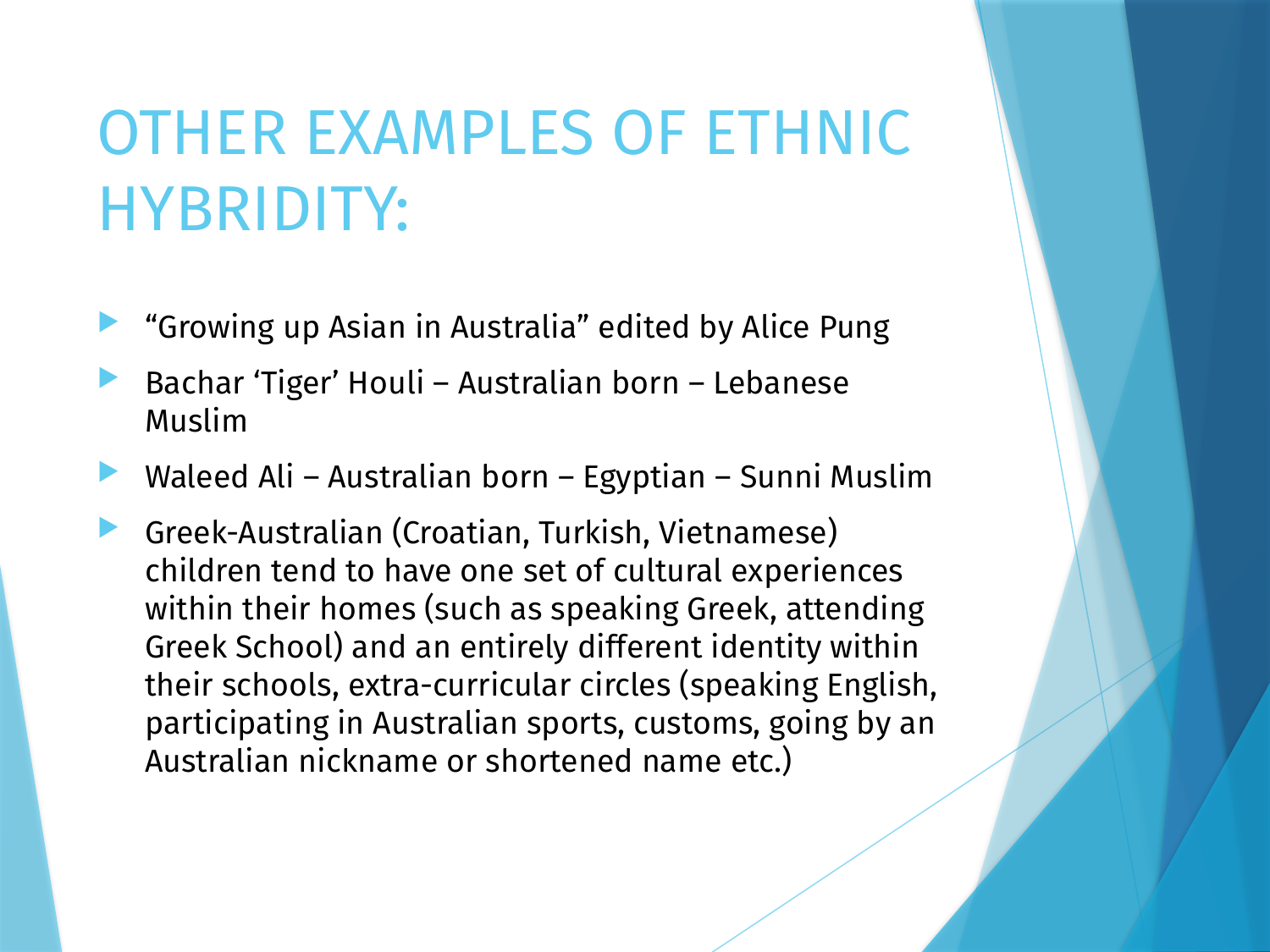

# OTHER EXAMPLES OF ETHNIC HYBRIDITY:
“Growing up Asian in Australia” edited by Alice Pung
Bachar ‘Tiger’ Houli – Australian born – Lebanese Muslim
Waleed Ali – Australian born – Egyptian – Sunni Muslim
Greek-Australian (Croatian, Turkish, Vietnamese) children tend to have one set of cultural experiences within their homes (such as speaking Greek, attending Greek School) and an entirely different identity within their schools, extra-curricular circles (speaking English, participating in Australian sports, customs, going by an Australian nickname or shortened name etc.)